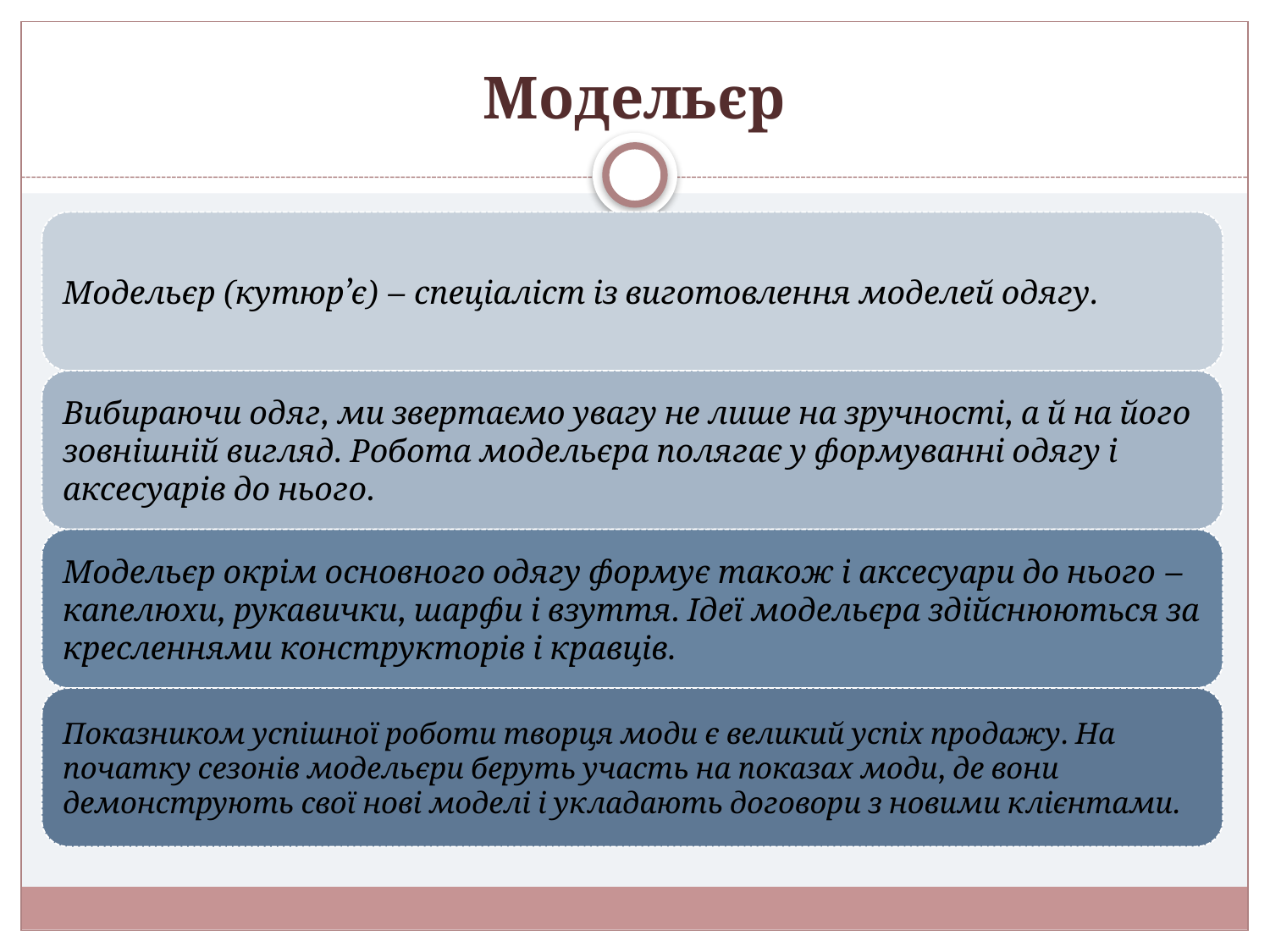

# Модельєр
Модельєр (кутюр’є) – спеціаліст із виготовлення моделей одягу.
Вибираючи одяг, ми звертаємо увагу не лише на зручності, а й на його зовнішній вигляд. Робота модельєра полягає у формуванні одягу і аксесуарів до нього.
Модельєр окрім основного одягу формує також і аксесуари до нього – капелюхи, рукавички, шарфи і взуття. Ідеї модельєра здійснюються за кресленнями конструкторів і кравців.
Показником успішної роботи творця моди є великий успіх продажу. На початку сезонів модельєри беруть участь на показах моди, де вони демонструють свої нові моделі і укладають договори з новими клієнтами.